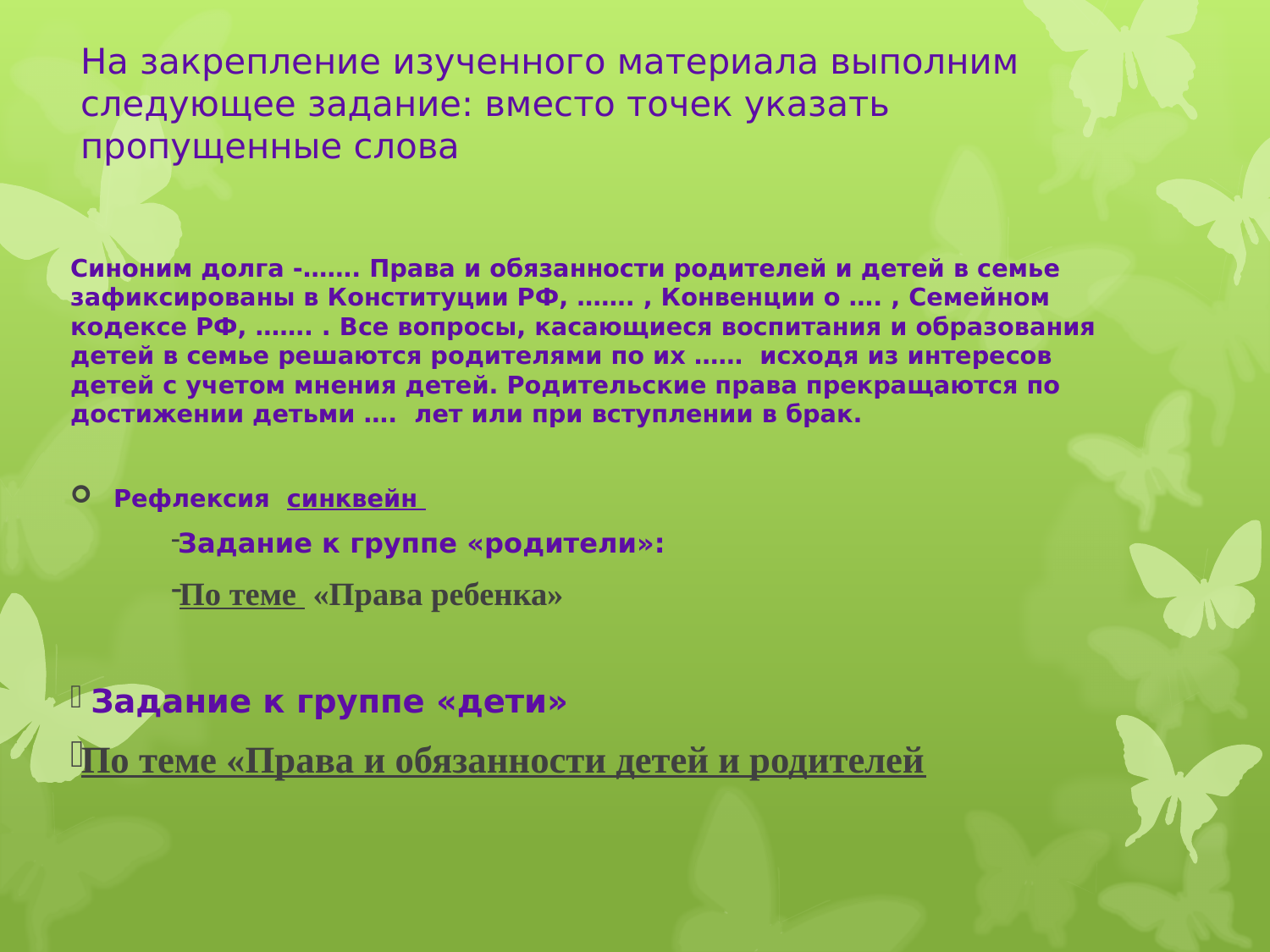

# На закрепление изученного материала выполним следующее задание: вместо точек указать пропущенные слова
Синоним долга -……. Права и обязанности родителей и детей в семье зафиксированы в Конституции РФ, ……. , Конвенции о …. , Семейном кодексе РФ, ……. . Все вопросы, касающиеся воспитания и образования детей в семье решаются родителями по их ……  исходя из интересов детей с учетом мнения детей. Родительские права прекращаются по достижении детьми ….  лет или при вступлении в брак.

Рефлексия  синквейн
Задание к группе «родители»:
По теме  «Права ребенка»

 Задание к группе «дети»
По теме «Права и обязанности детей и родителей